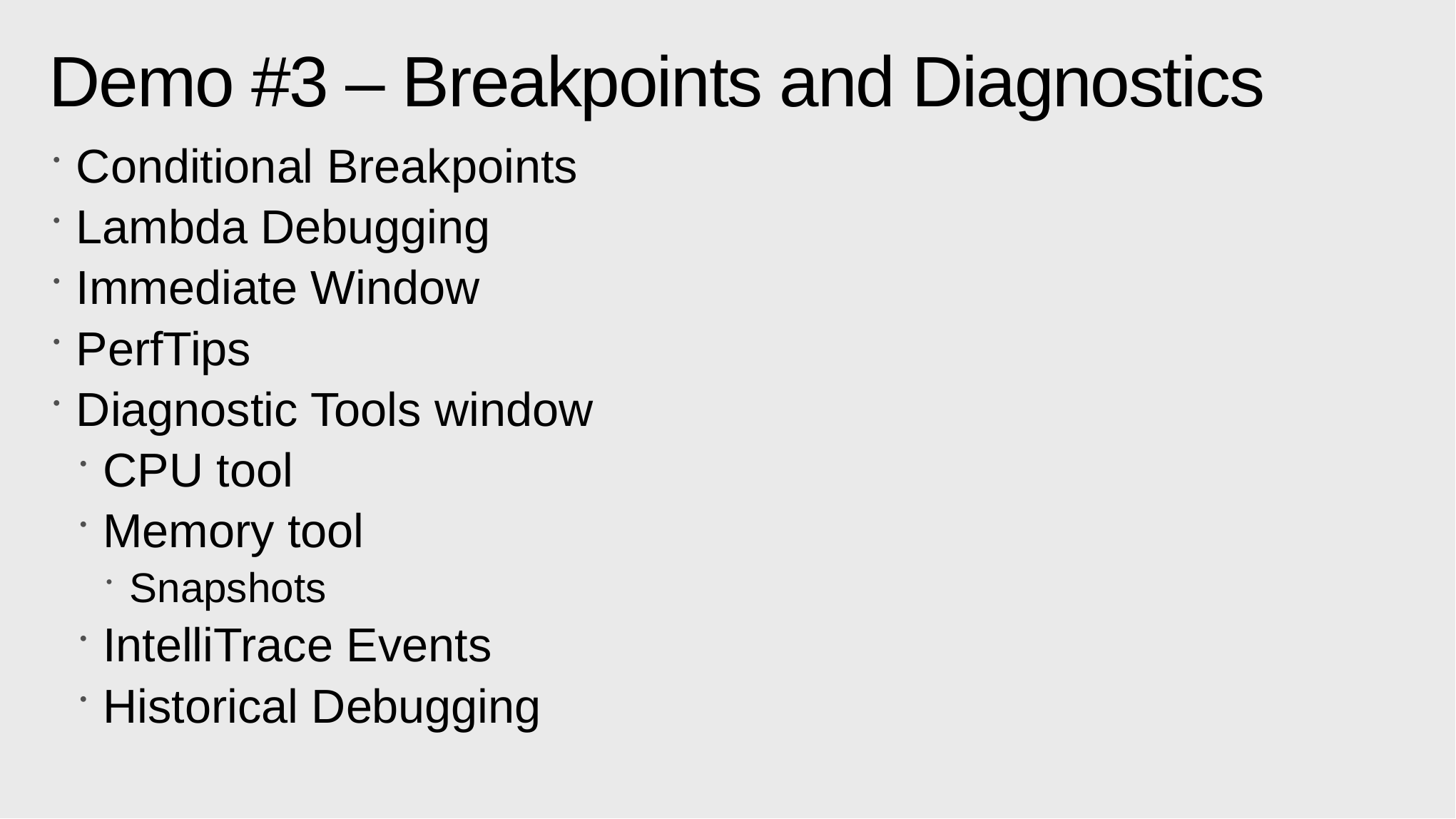

# Demo #3 – Breakpoints and Diagnostics
Conditional Breakpoints
Lambda Debugging
Immediate Window
PerfTips
Diagnostic Tools window
CPU tool
Memory tool
Snapshots
IntelliTrace Events
Historical Debugging